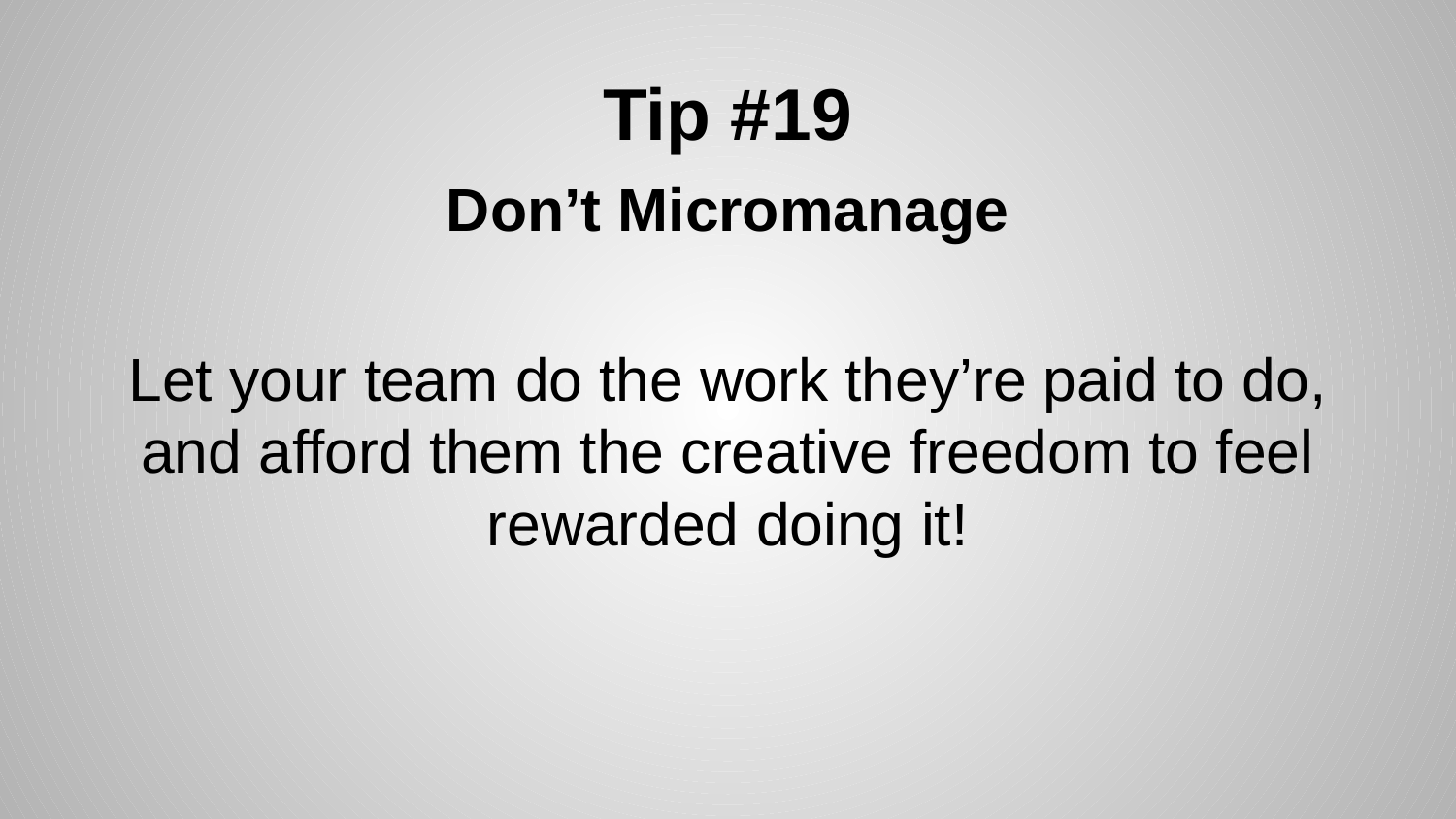

# Tip #19

Don’t Micromanage

Let your team do the work they’re paid to do, and afford them the creative freedom to feel rewarded doing it!